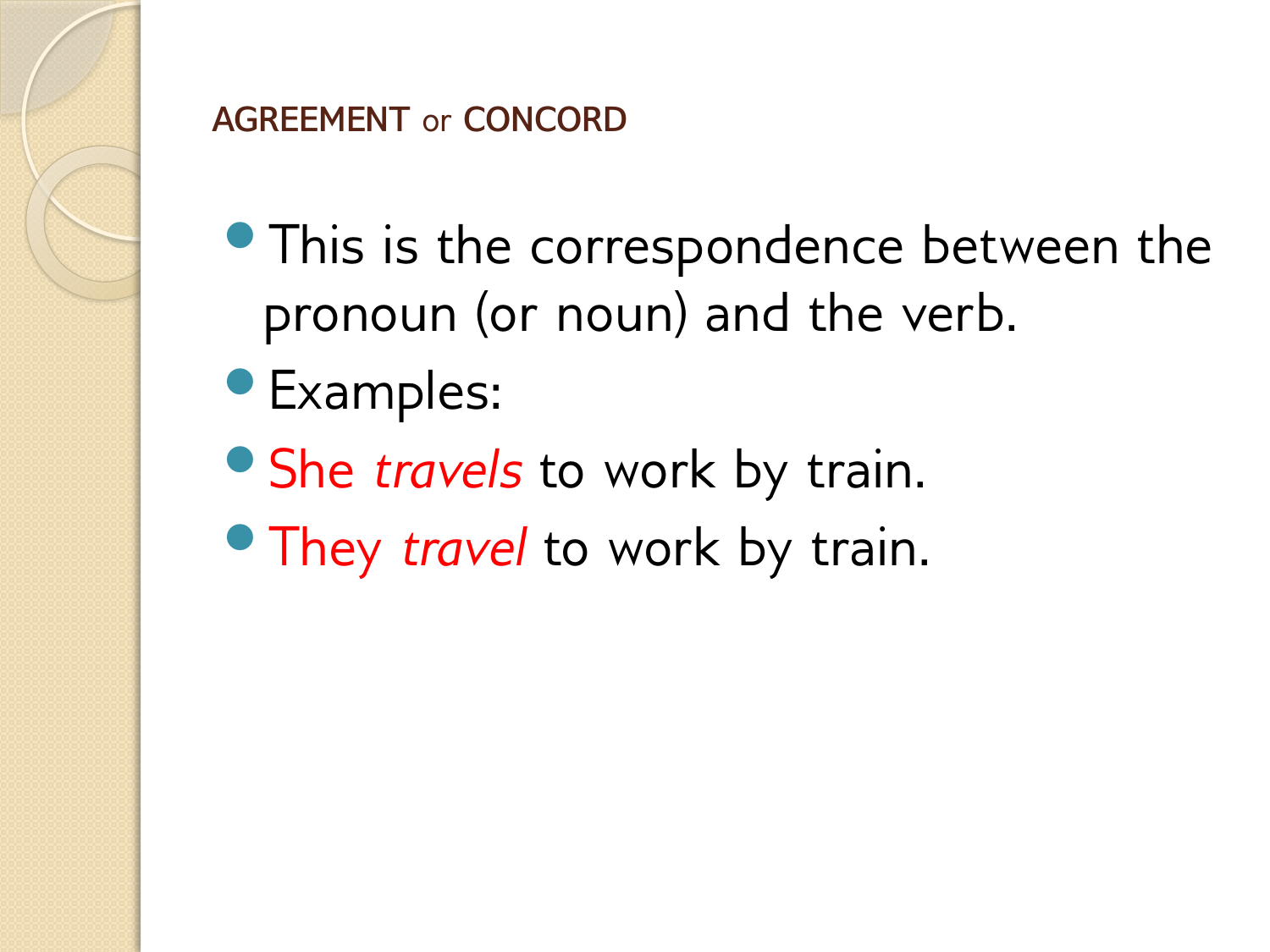

# AGREEMENT or CONCORD
This is the correspondence between the pronoun (or noun) and the verb.
Examples:
She travels to work by train.
They travel to work by train.